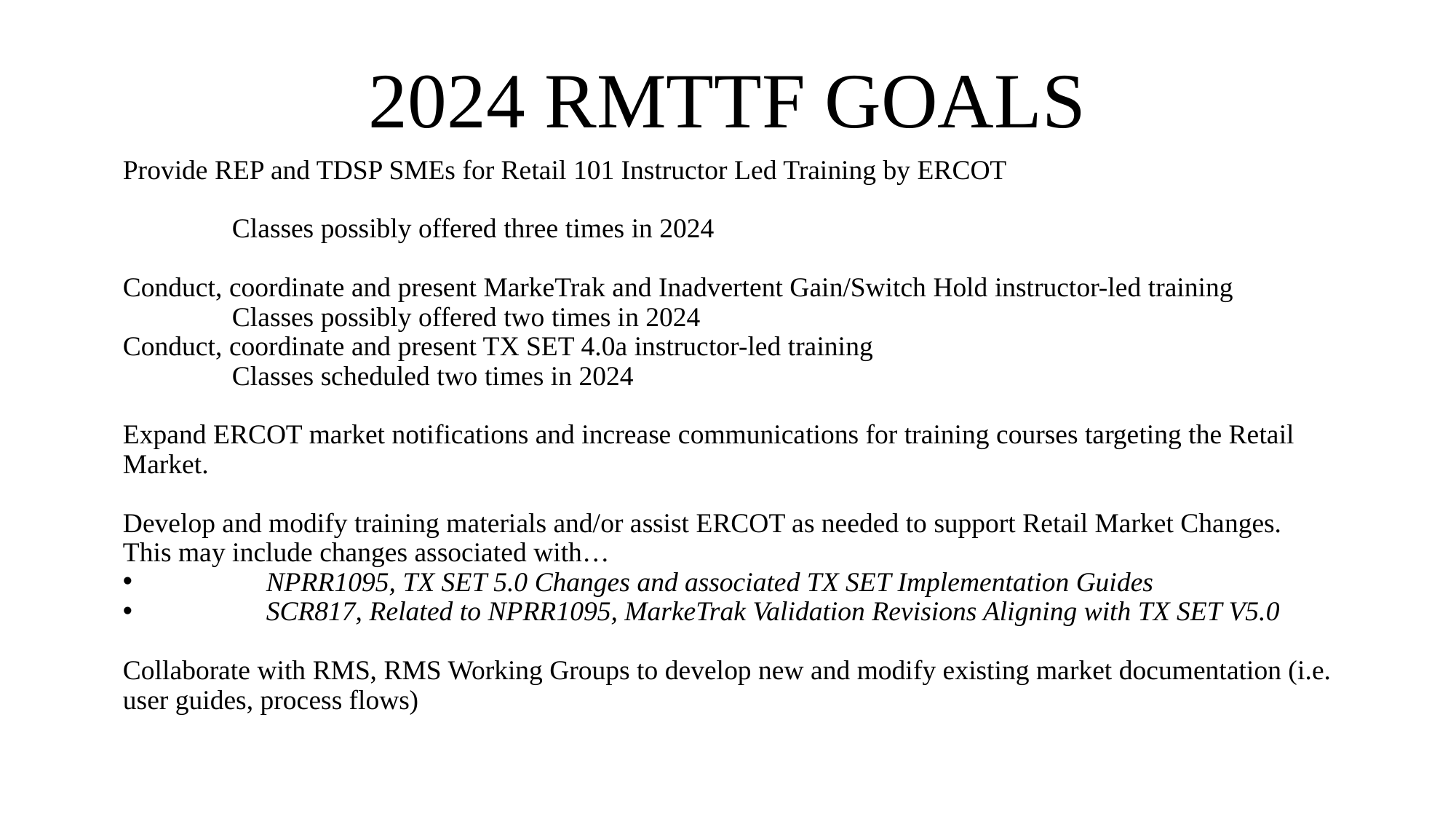

# 2024 RMTTF GOALS
Provide REP and TDSP SMEs for Retail 101 Instructor Led Training by ERCOT

 	Classes possibly offered three times in 2024

Conduct, coordinate and present MarkeTrak and Inadvertent Gain/Switch Hold instructor-led training
	Classes possibly offered two times in 2024
Conduct, coordinate and present TX SET 4.0a instructor-led training
	Classes scheduled two times in 2024

Expand ERCOT market notifications and increase communications for training courses targeting the Retail Market.

Develop and modify training materials and/or assist ERCOT as needed to support Retail Market Changes.
This may include changes associated with…
	NPRR1095, TX SET 5.0 Changes and associated TX SET Implementation Guides
	SCR817, Related to NPRR1095, MarkeTrak Validation Revisions Aligning with TX SET V5.0

Collaborate with RMS, RMS Working Groups to develop new and modify existing market documentation (i.e. user guides, process flows)